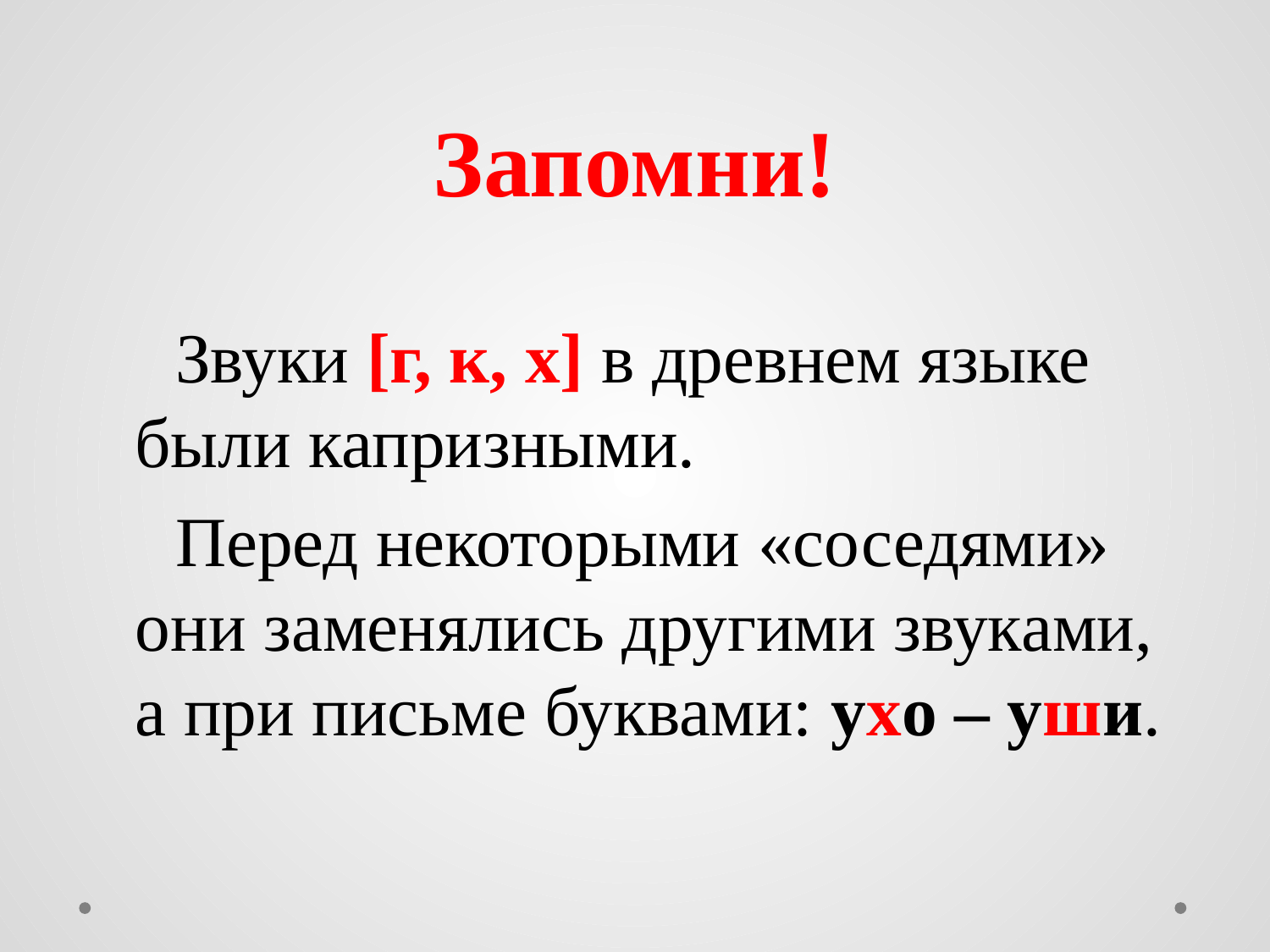

# Запомни!
     Звуки [г, к, х] в древнем языке были капризными.
     Перед некоторыми «соседями» они заменялись другими звуками, а при письме буквами: ухо – уши.